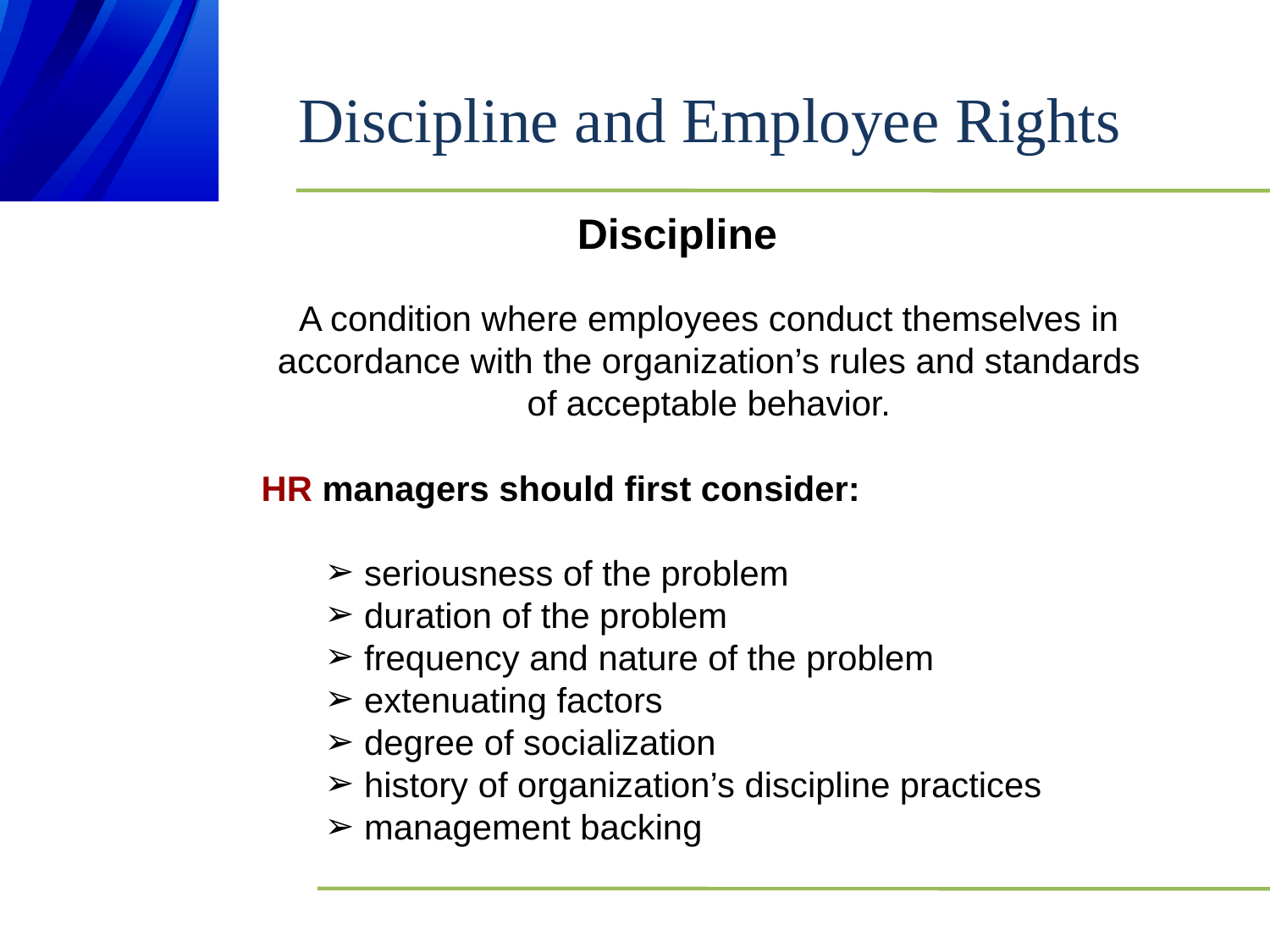

# Discipline and Employee Rights
Discipline

A condition where employees conduct themselves in accordance with the organization’s rules and standards of acceptable behavior.
HR managers should first consider:

 seriousness of the problem
 duration of the problem
 frequency and nature of the problem
 extenuating factors
 degree of socialization
 history of organization’s discipline practices
 management backing